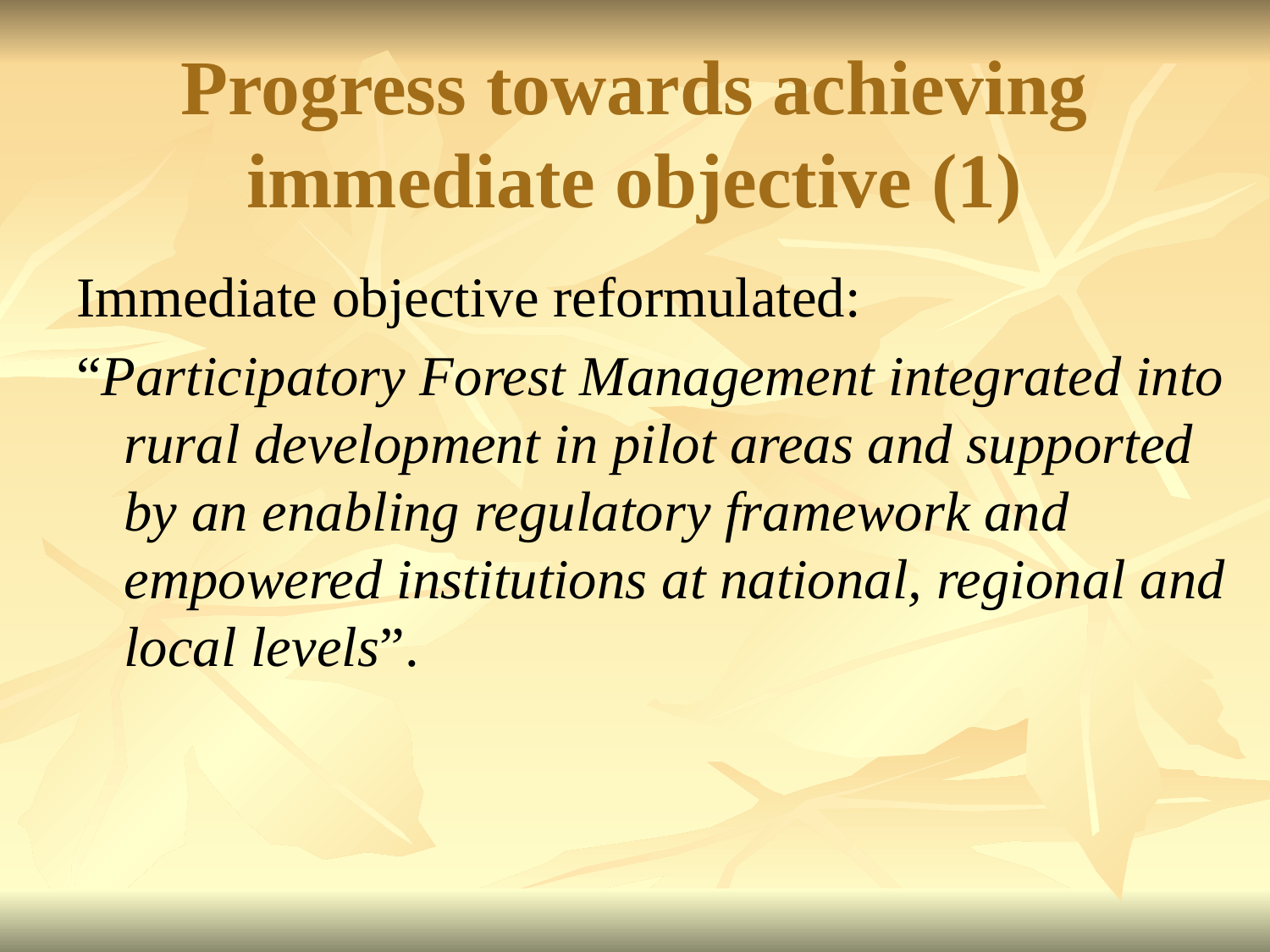

# Progress towards achieving immediate objective (1)
Immediate objective reformulated:
“Participatory Forest Management integrated into rural development in pilot areas and supported by an enabling regulatory framework and empowered institutions at national, regional and local levels”.